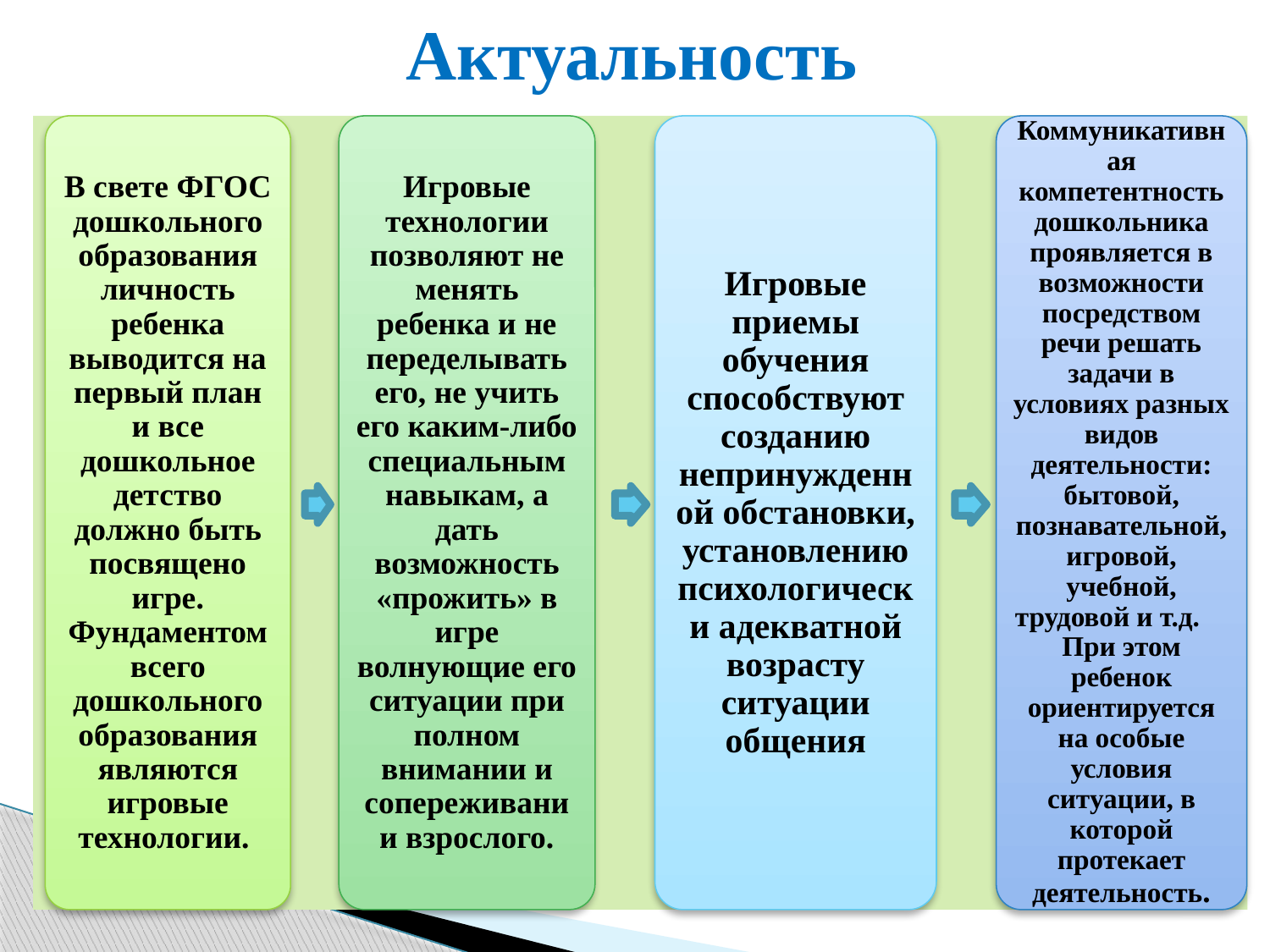

# Актуальность
В свете ФГОС дошкольного образования личность ребенка выводится на первый план и все дошкольное детство должно быть посвящено игре. Фундаментом всего дошкольного образования являются игровые технологии.

Игровые технологии позволяют не менять ребенка и не переделывать его, не учить его каким-либо специальным навыкам, а дать возможность «прожить» в игре волнующие его ситуации при полном внимании и сопереживании взрослого.

Игровые приемы обучения способствуют созданию непринужденной обстановки, установлению психологически адекватной возрасту ситуации общения

Коммуникативная компетентность дошкольника проявляется в возможности посредством речи решать задачи в условиях разных видов деятельности: бытовой, познавательной, игровой, учебной, трудовой и т.д.     При этом ребенок ориентируется на особые условия ситуации, в которой протекает деятельность.